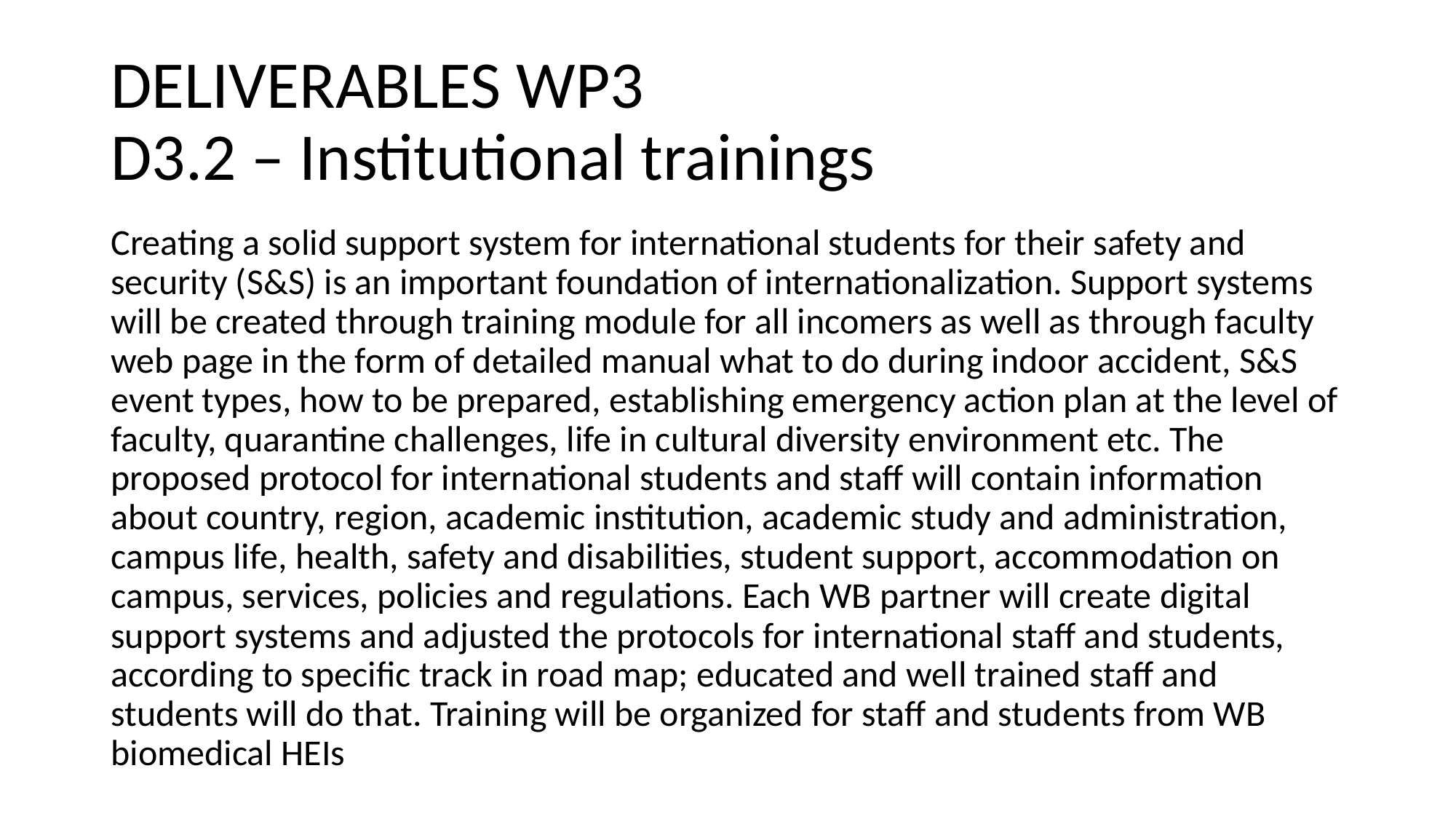

# DELIVERABLES WP3 D3.2 – Institutional trainings
Creating a solid support system for international students for their safety and security (S&S) is an important foundation of internationalization. Support systems will be created through training module for all incomers as well as through faculty web page in the form of detailed manual what to do during indoor accident, S&S event types, how to be prepared, establishing emergency action plan at the level of faculty, quarantine challenges, life in cultural diversity environment etc. The proposed protocol for international students and staff will contain information about country, region, academic institution, academic study and administration, campus life, health, safety and disabilities, student support, accommodation on campus, services, policies and regulations. Each WB partner will create digital support systems and adjusted the protocols for international staff and students, according to specific track in road map; educated and well trained staff and students will do that. Training will be organized for staff and students from WB biomedical HEIs